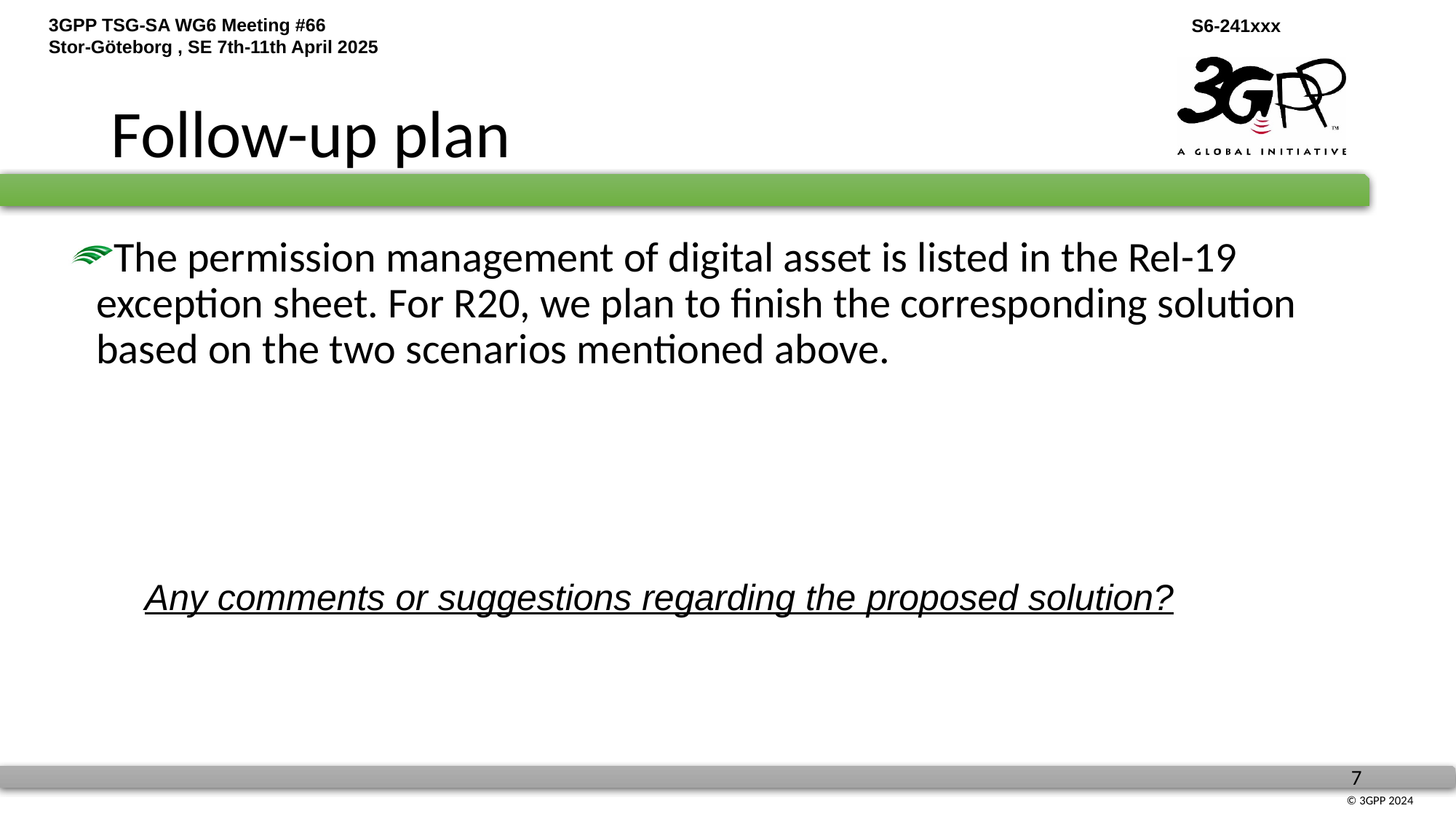

3GPP TSG-SA WG6 Meeting #66
Stor-Göteborg , SE 7th-11th April 2025
# Follow-up plan
The permission management of digital asset is listed in the Rel-19 exception sheet. For R20, we plan to finish the corresponding solution based on the two scenarios mentioned above.
Any comments or suggestions regarding the proposed solution?